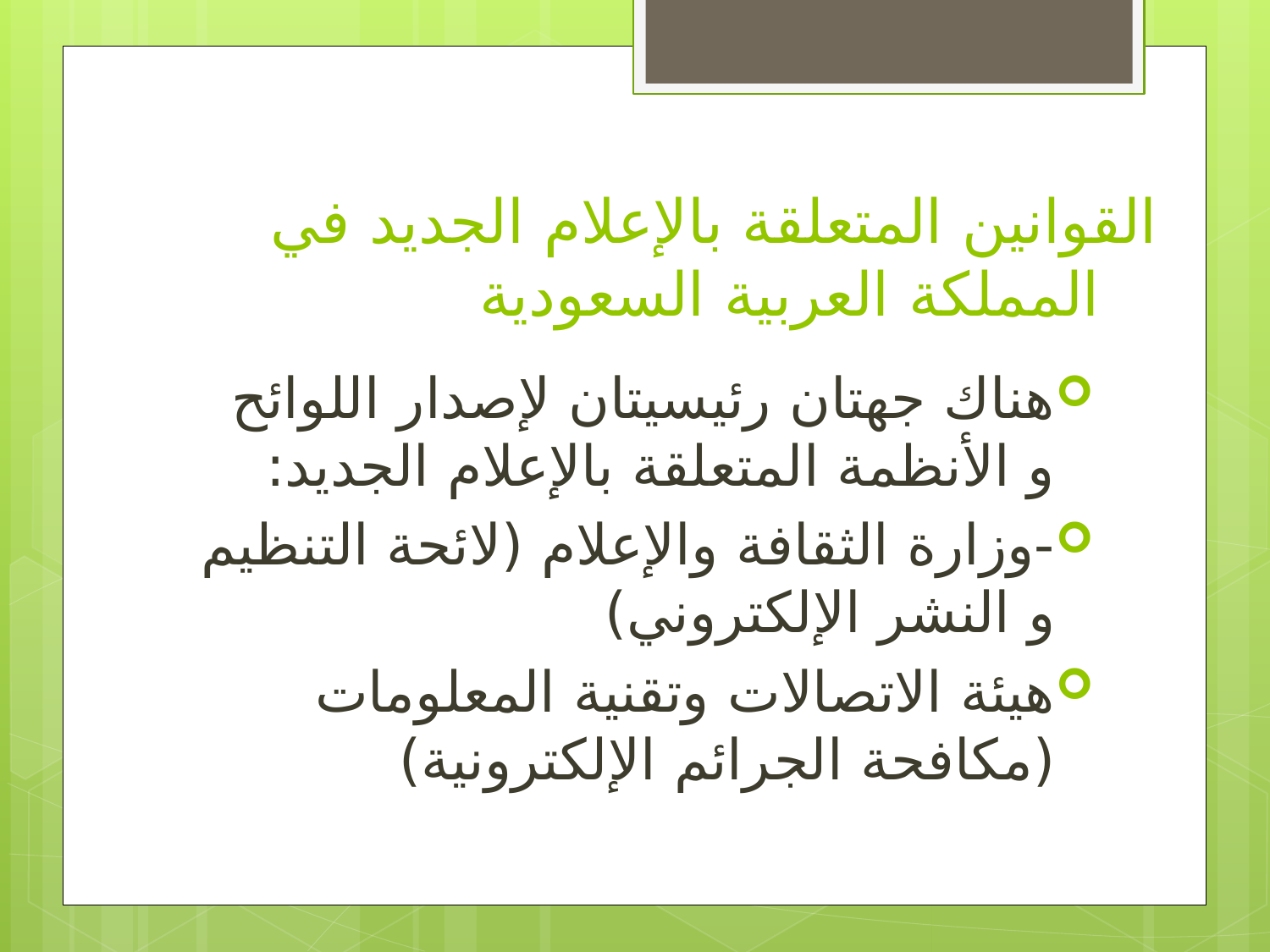

هناك جهتان رئيسيتان لإصدار اللوائح و الأنظمة المتعلقة بالإعلام الجديد:
-وزارة الثقافة والإعلام (لائحة التنظيم و النشر الإلكتروني)
هيئة الاتصالات وتقنية المعلومات (مكافحة الجرائم الإلكترونية)

القوانين المتعلقة بالإعلام الجديد في المملكة العربية السعودية